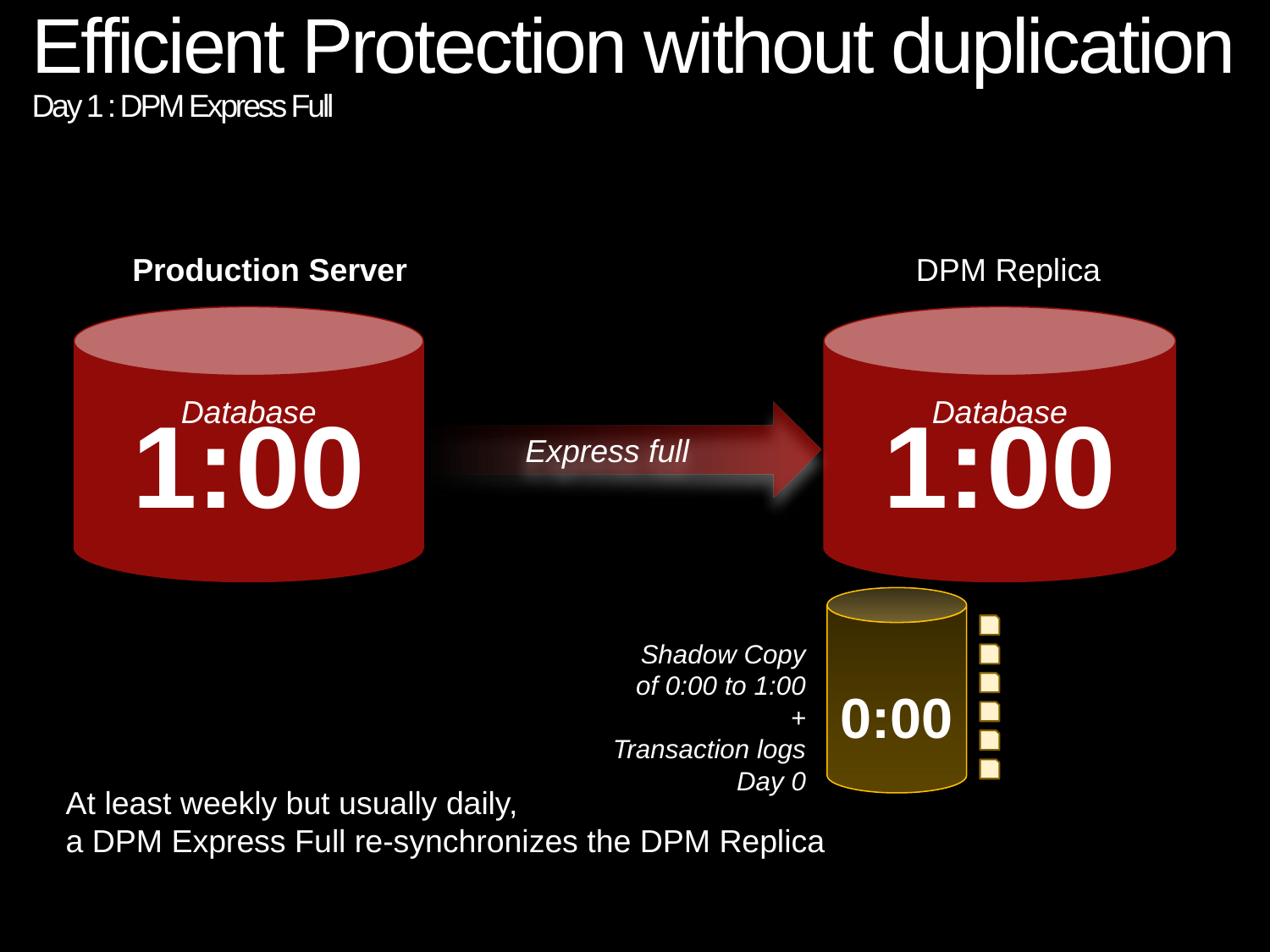

# Efficient Protection without duplication Day 1 : DPM Express Full
Production Server
DPM Replica
Database

1:00

Database

1:00

Express full

0:00

Shadow Copy
of 0:00 to 1:00
          +
Transaction logs
Day 0
At least weekly but usually daily,
a DPM Express Full re-synchronizes the DPM Replica